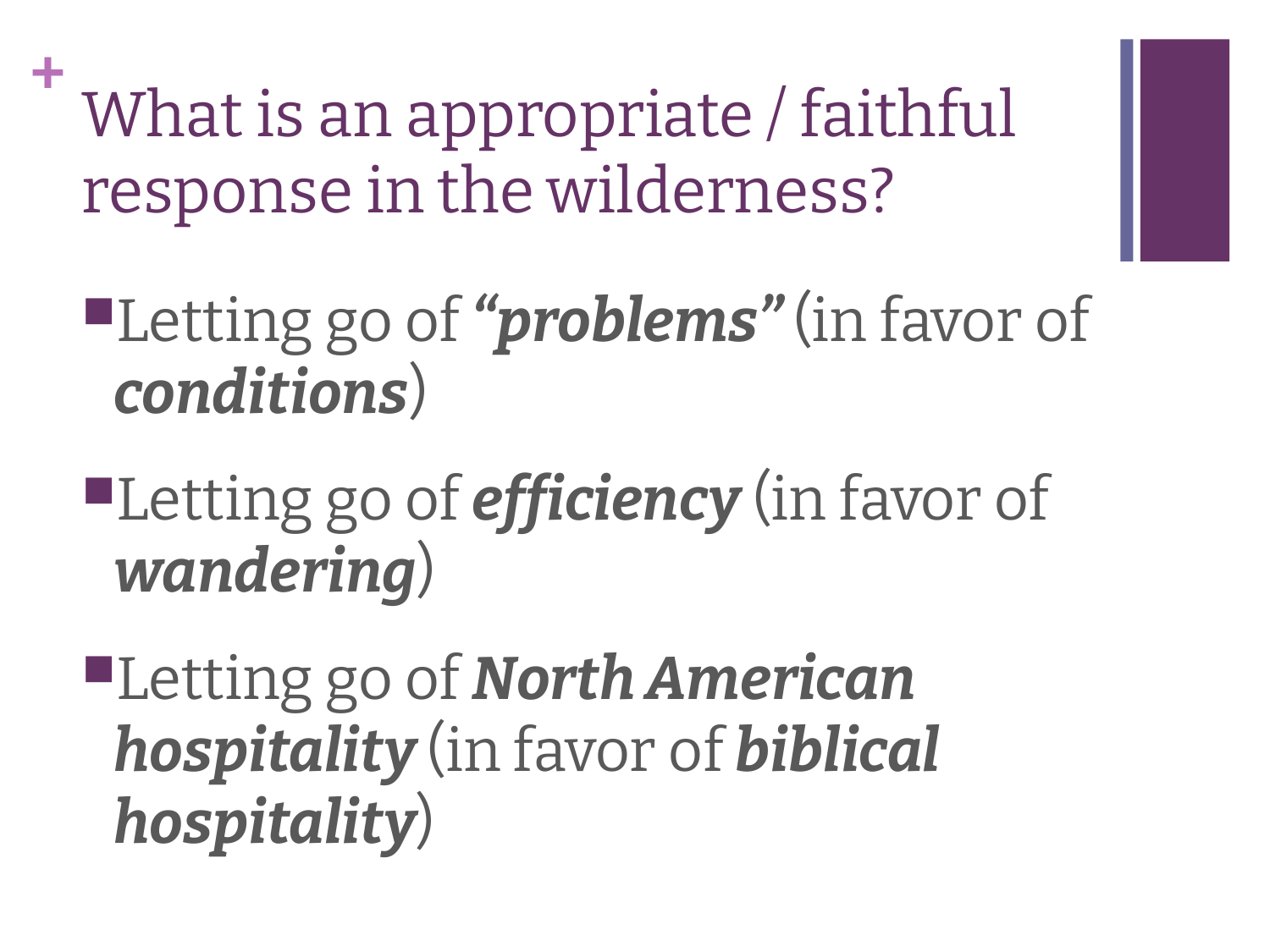

# What is an appropriate / faithful response in the wilderness?
Letting go of “problems” (in favor of conditions)
Letting go of efficiency (in favor of wandering)
Letting go of North American hospitality (in favor of biblical hospitality)